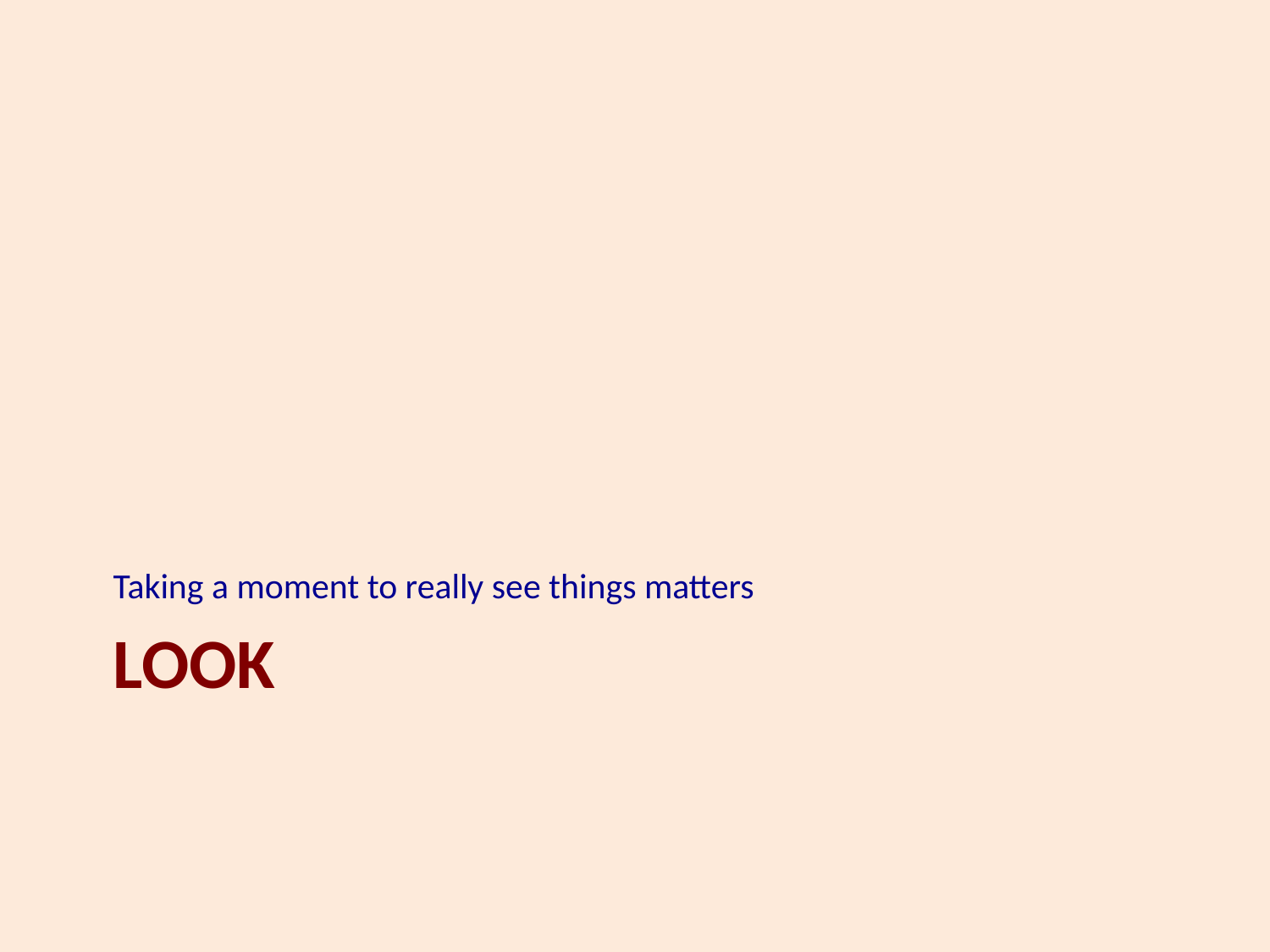

Taking a moment to really see things matters
# look